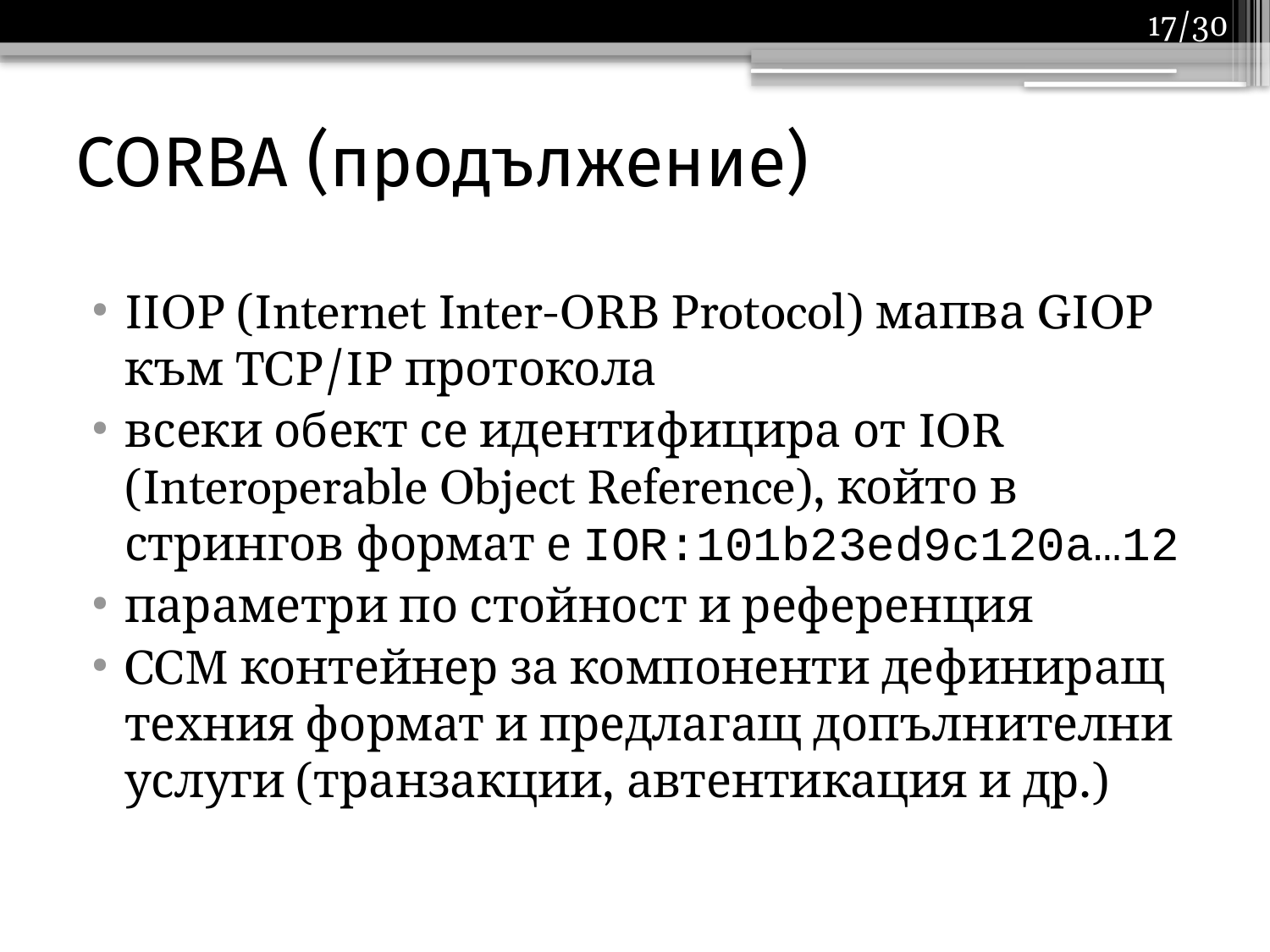

17/30
# CORBA (продължение)
IIOP (Internet Inter-ORB Protocol) мапва GIOP към TCP/IP протокола
всеки обект се идентифицира от IOR (Interoperable Object Reference), който в стрингов формат е IOR:101b23ed9c120a…12
параметри по стойност и референция
CCM контейнер за компоненти дефиниращ техния формат и предлагащ допълнителни услуги (транзакции, автентикация и др.)